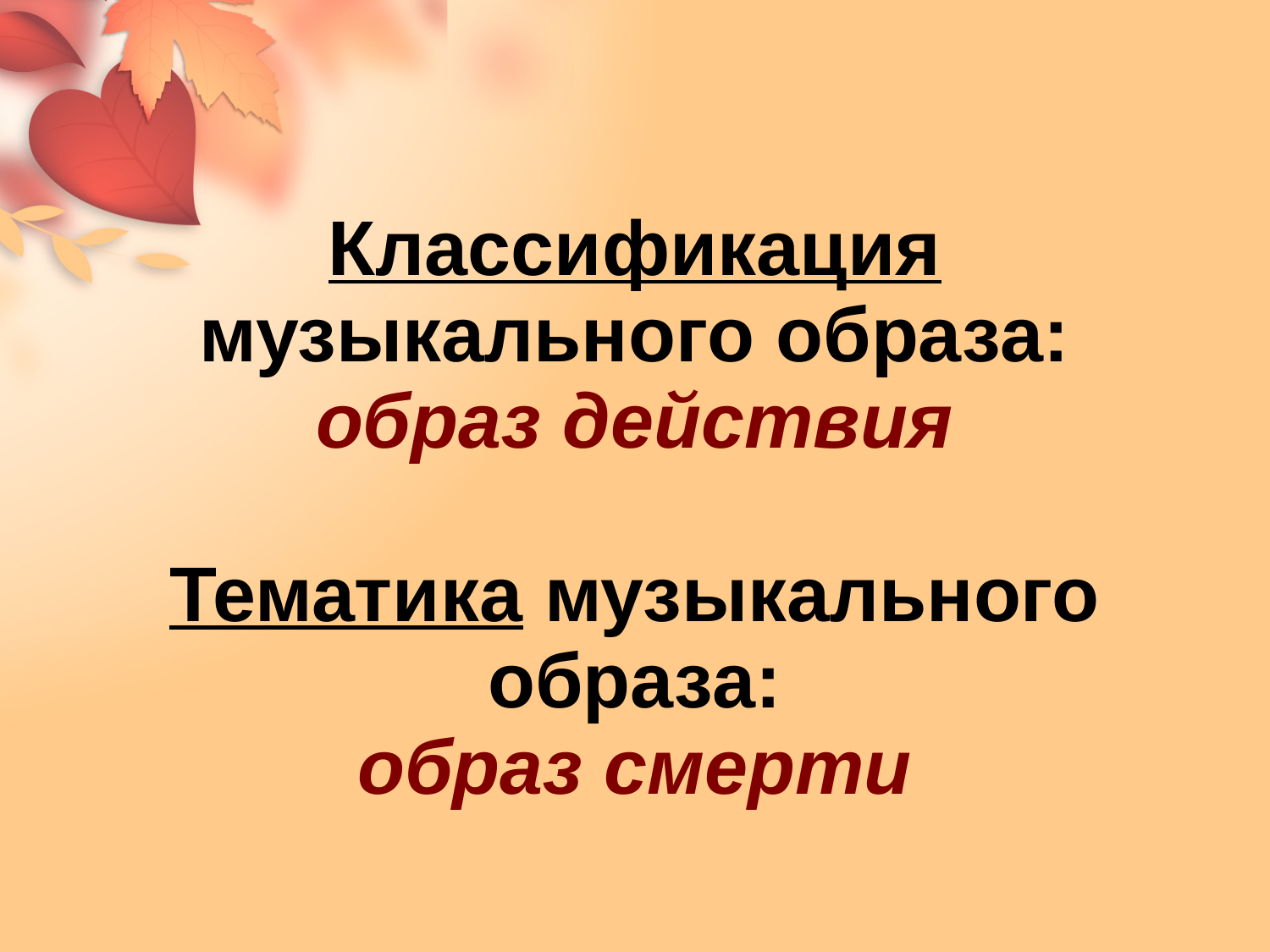

Классификация музыкального образа:
образ действия
Тематика музыкального образа:
образ смерти